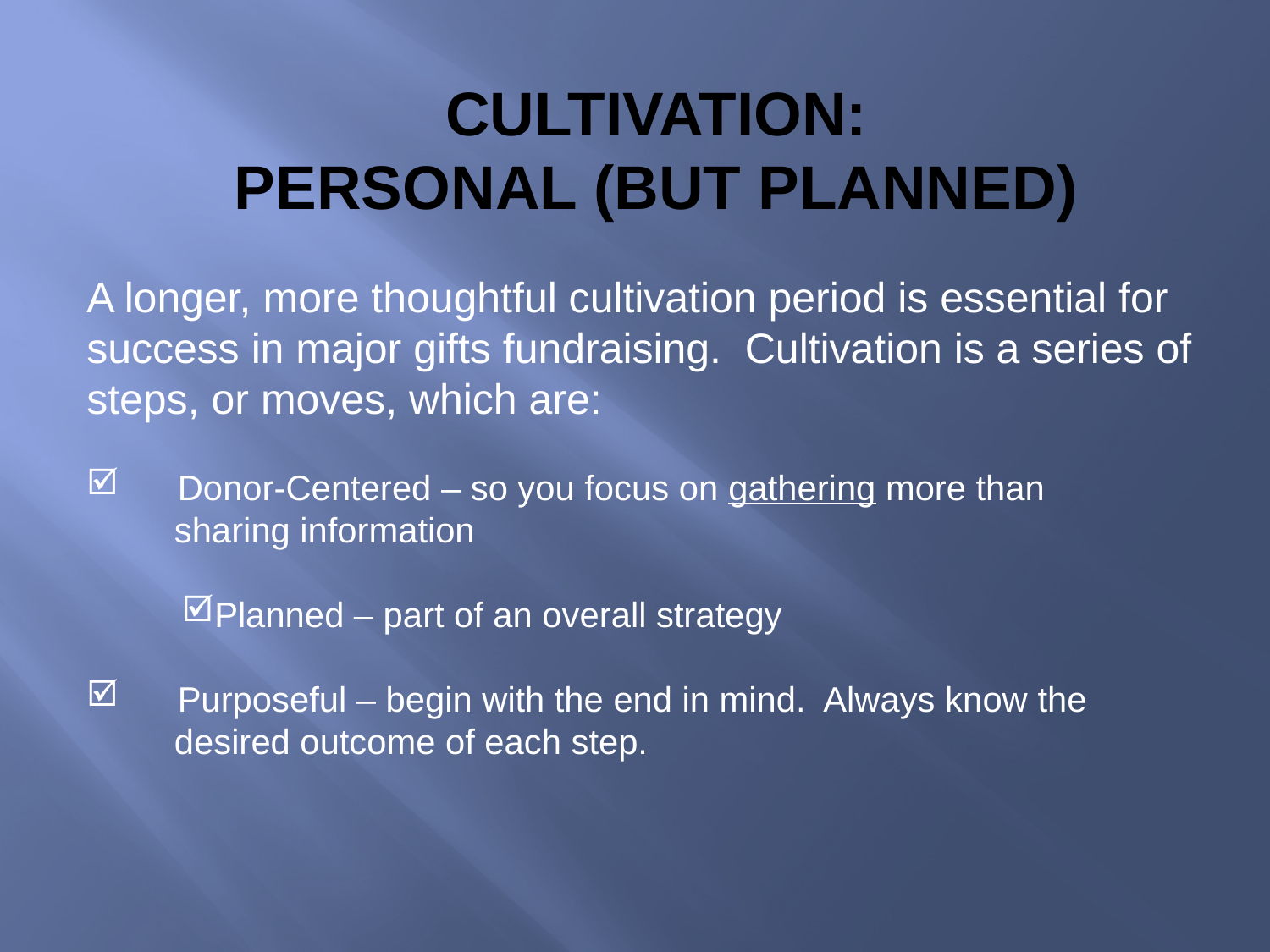

# CULTIVATION: PERSONAL (BUT PLANNED)
A longer, more thoughtful cultivation period is essential for success in major gifts fundraising.  Cultivation is a series of steps, or moves, which are:

      Donor-Centered – so you focus on gathering more than
         sharing information

Planned – part of an overall strategy

      Purposeful – begin with the end in mind.  Always know the
         desired outcome of each step.